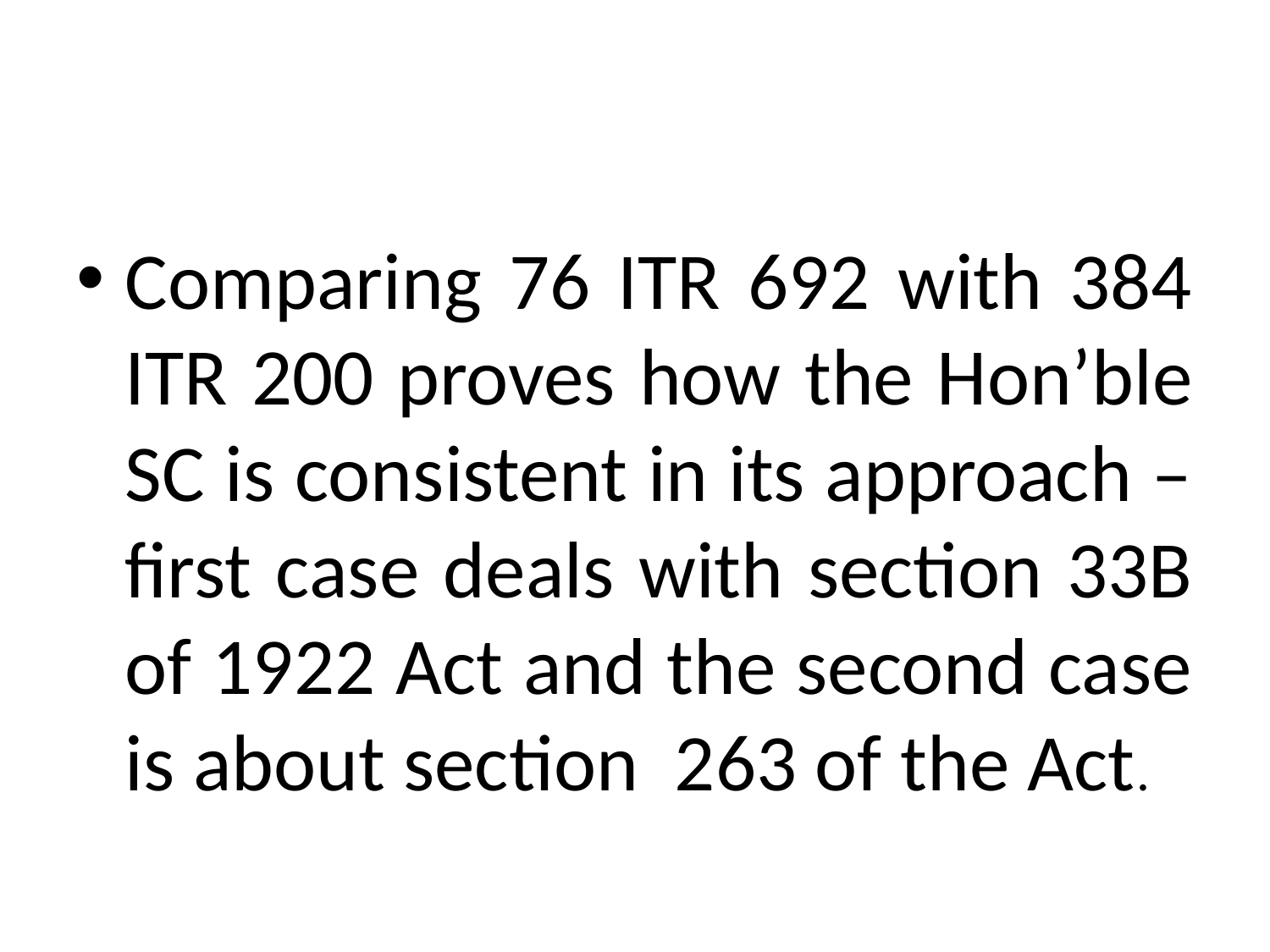

#
Comparing 76 ITR 692 with 384 ITR 200 proves how the Hon’ble SC is consistent in its approach –first case deals with section 33B of 1922 Act and the second case is about section  263 of the Act.